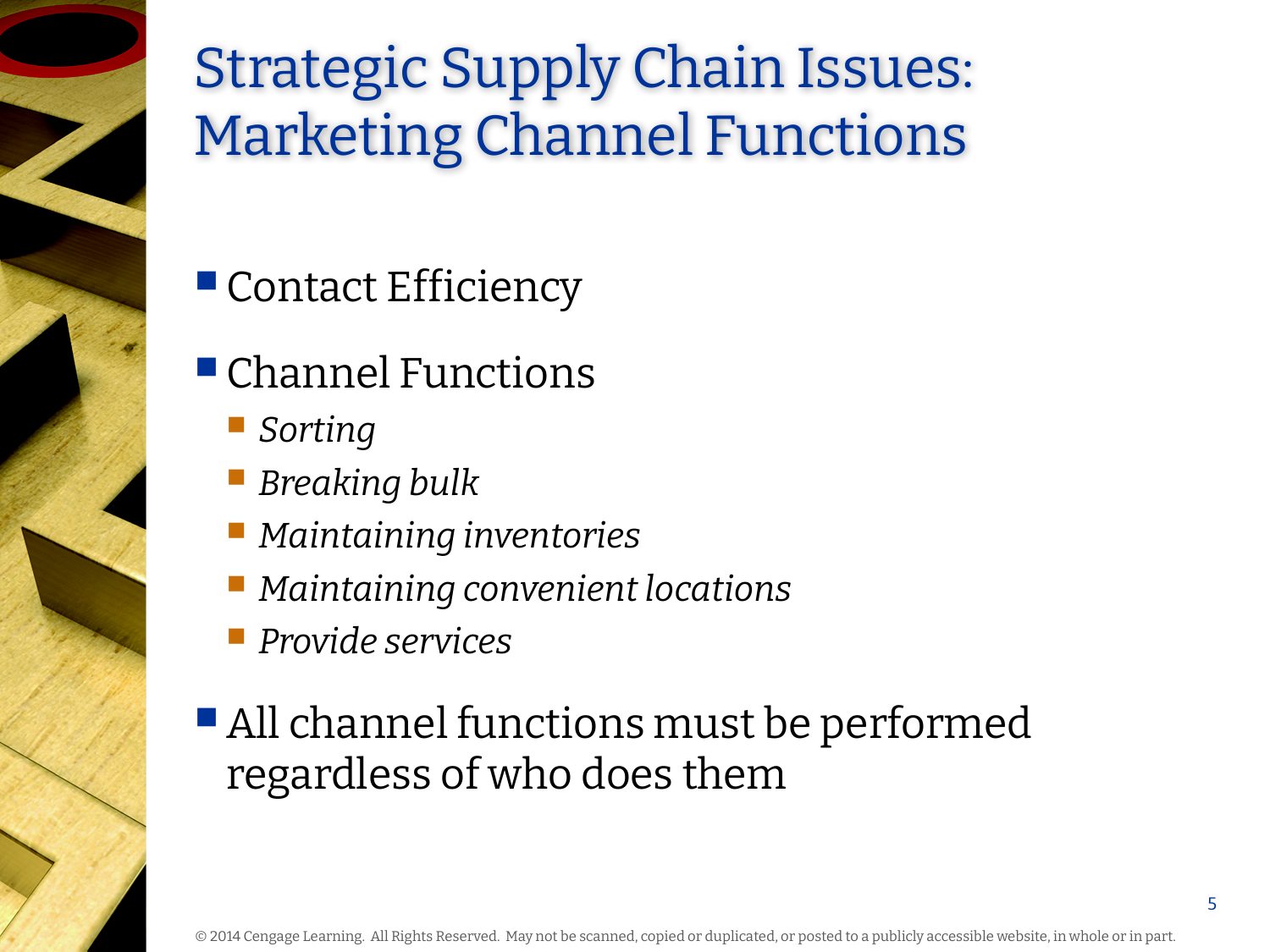

# Strategic Supply Chain Issues: Marketing Channel Functions

Contact Efficiency
Channel Functions
Sorting
Breaking bulk
Maintaining inventories
Maintaining convenient locations
Provide services
All channel functions must be performed regardless of who does them
5